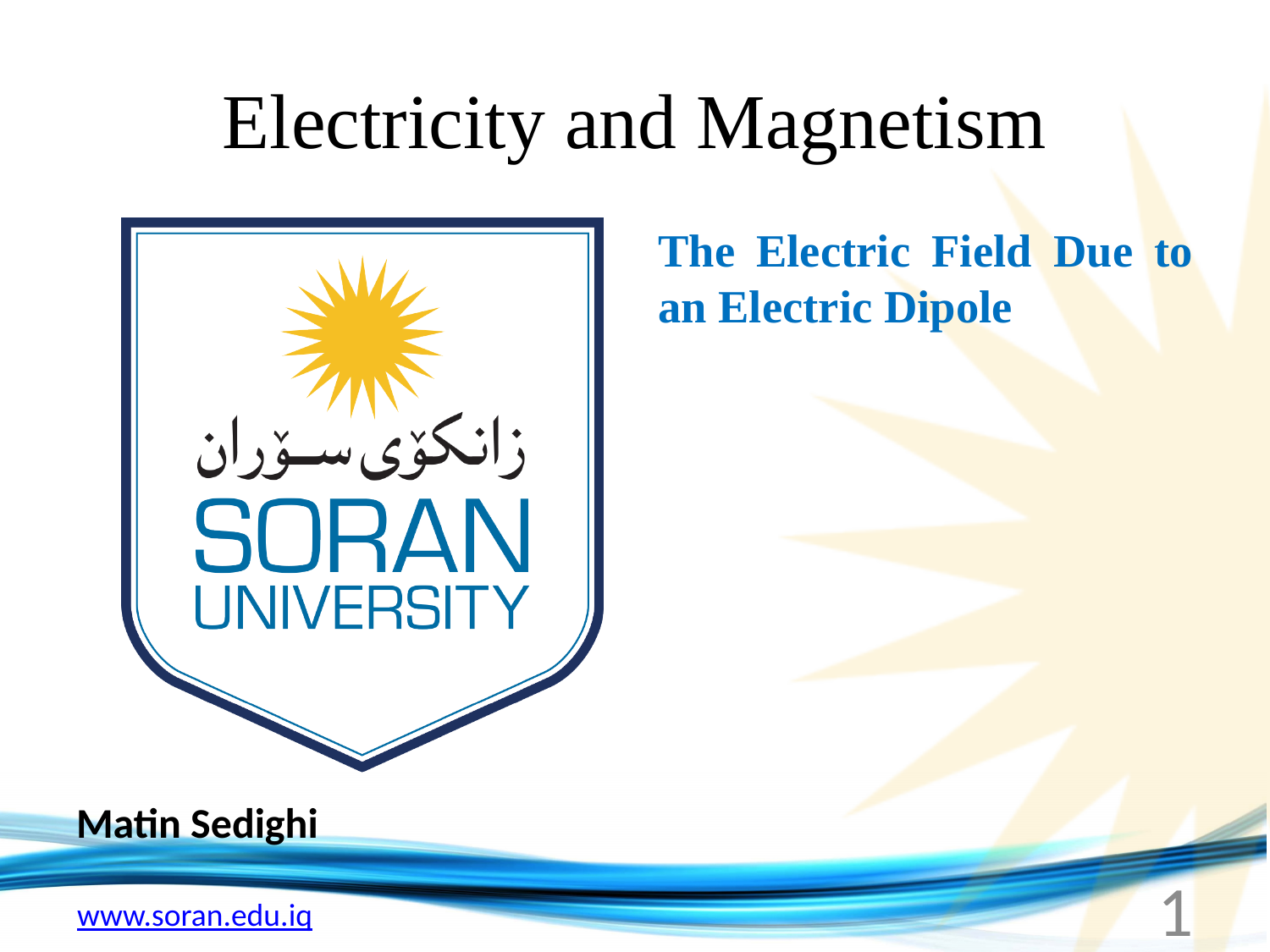

# Electricity and Magnetism
The Electric Field Due to an Electric Dipole
Matin Sedighi
1